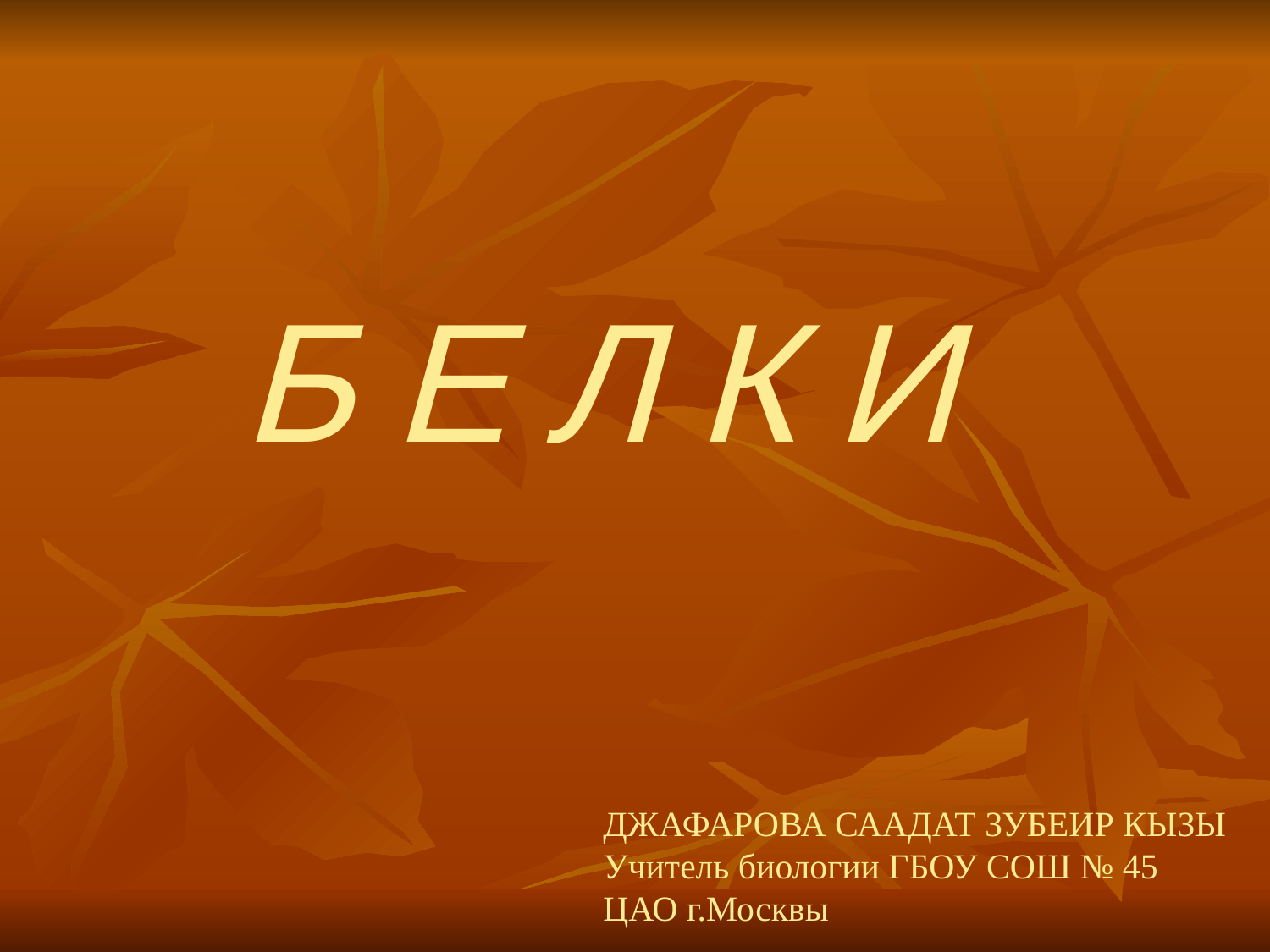

# Б Е Л К И
ДЖАФАРОВА СААДАТ ЗУБЕИР КЫЗЫ
Учитель биологии ГБОУ СОШ № 45
ЦАО г.Москвы